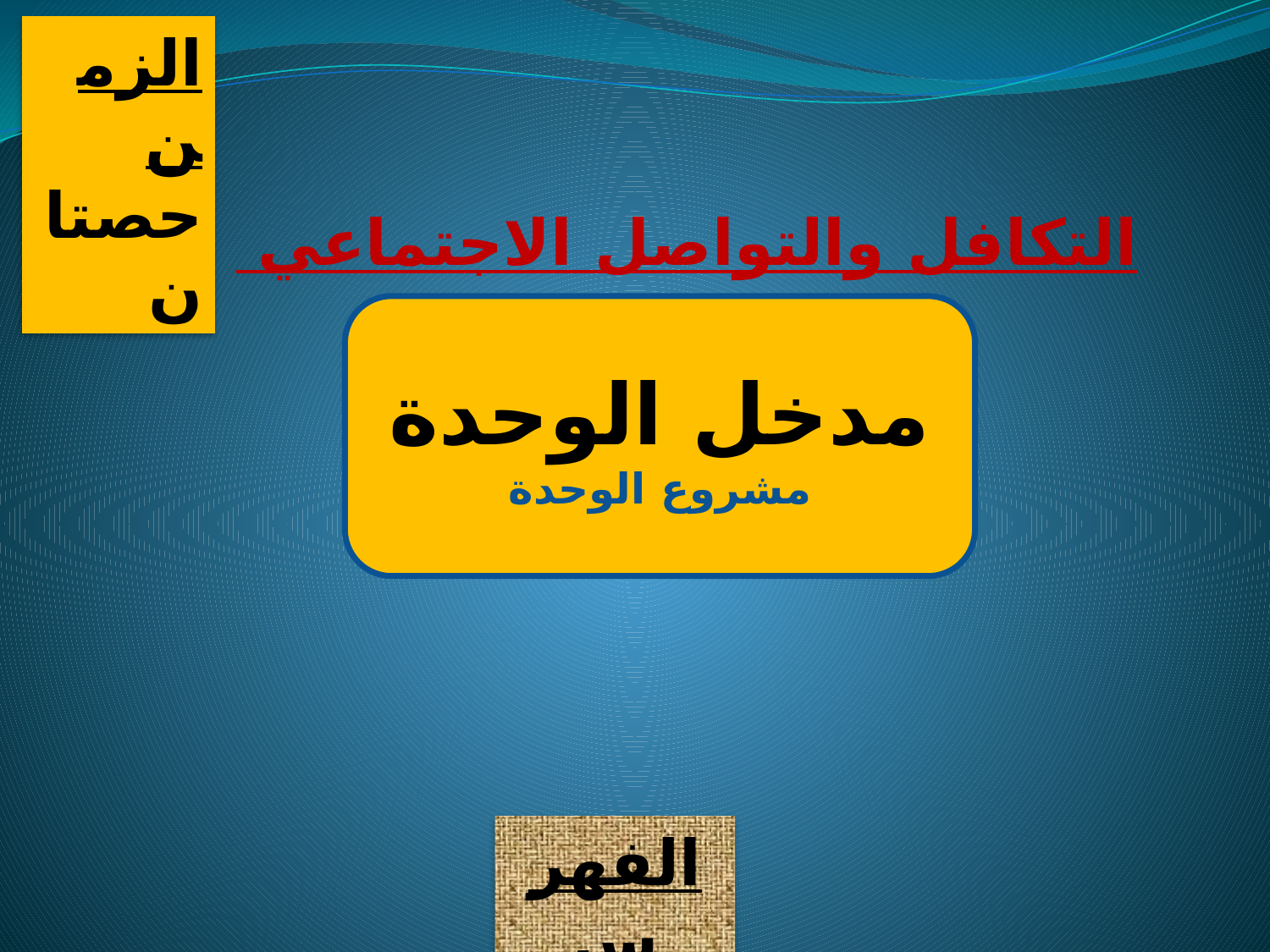

الزمن
حصتان
التكافل والتواصل الاجتماعي
مدخل الوحدة
مشروع الوحدة
الفهرس